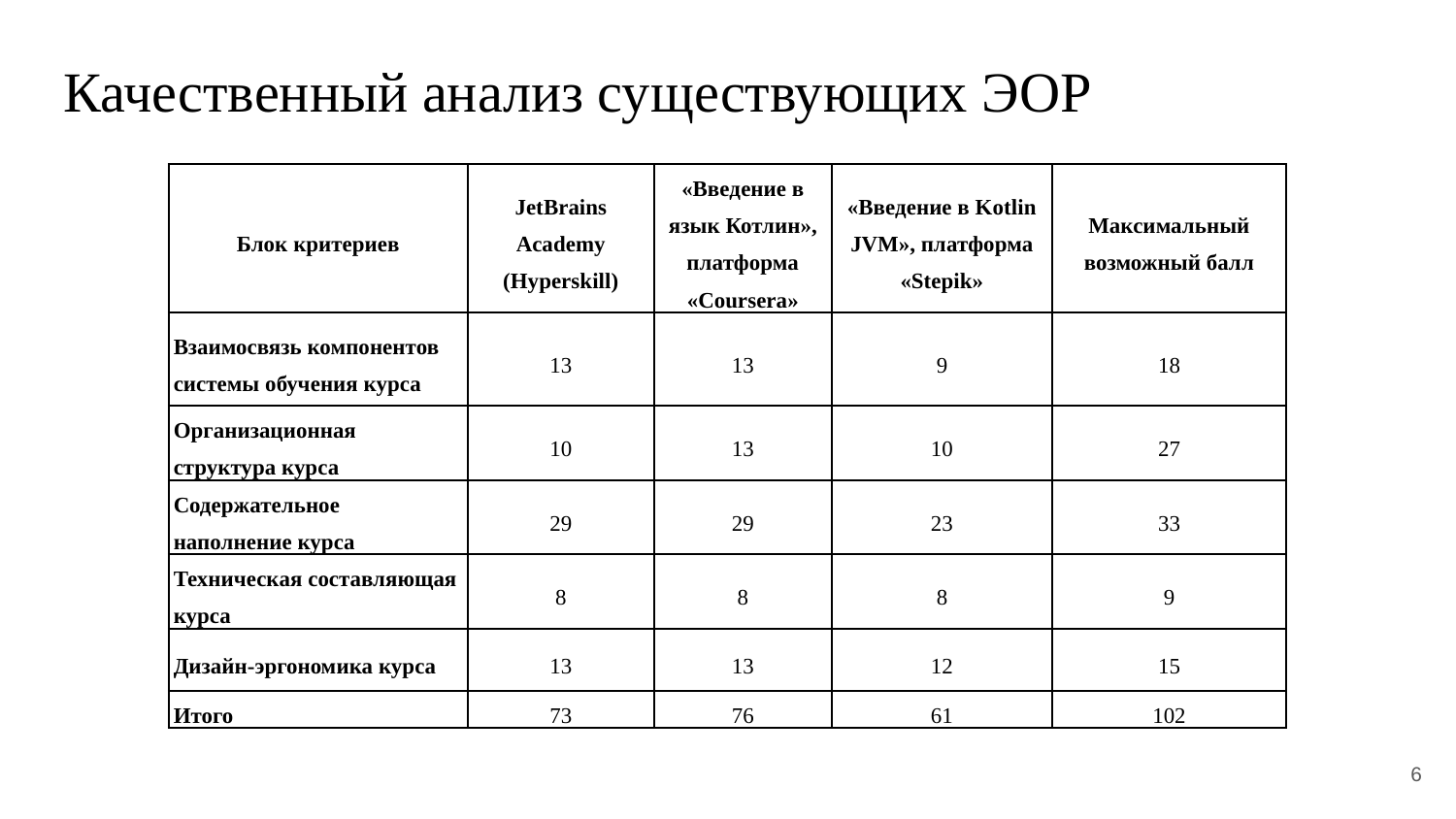

# Качественный анализ существующих ЭОР
| Блок критериев | JetBrains Academy (Hyperskill) | «Введение в язык Котлин», платформа «Coursera» | «Введение в Kotlin JVM», платформа «Stepik» | Максимальный возможный балл |
| --- | --- | --- | --- | --- |
| Взаимосвязь компонентов системы обучения курса | 13 | 13 | 9 | 18 |
| Организационная структура курса | 10 | 13 | 10 | 27 |
| Содержательное наполнение курса | 29 | 29 | 23 | 33 |
| Техническая составляющая курса | 8 | 8 | 8 | 9 |
| Дизайн-эргономика курса | 13 | 13 | 12 | 15 |
| Итого | 73 | 76 | 61 | 102 |
6